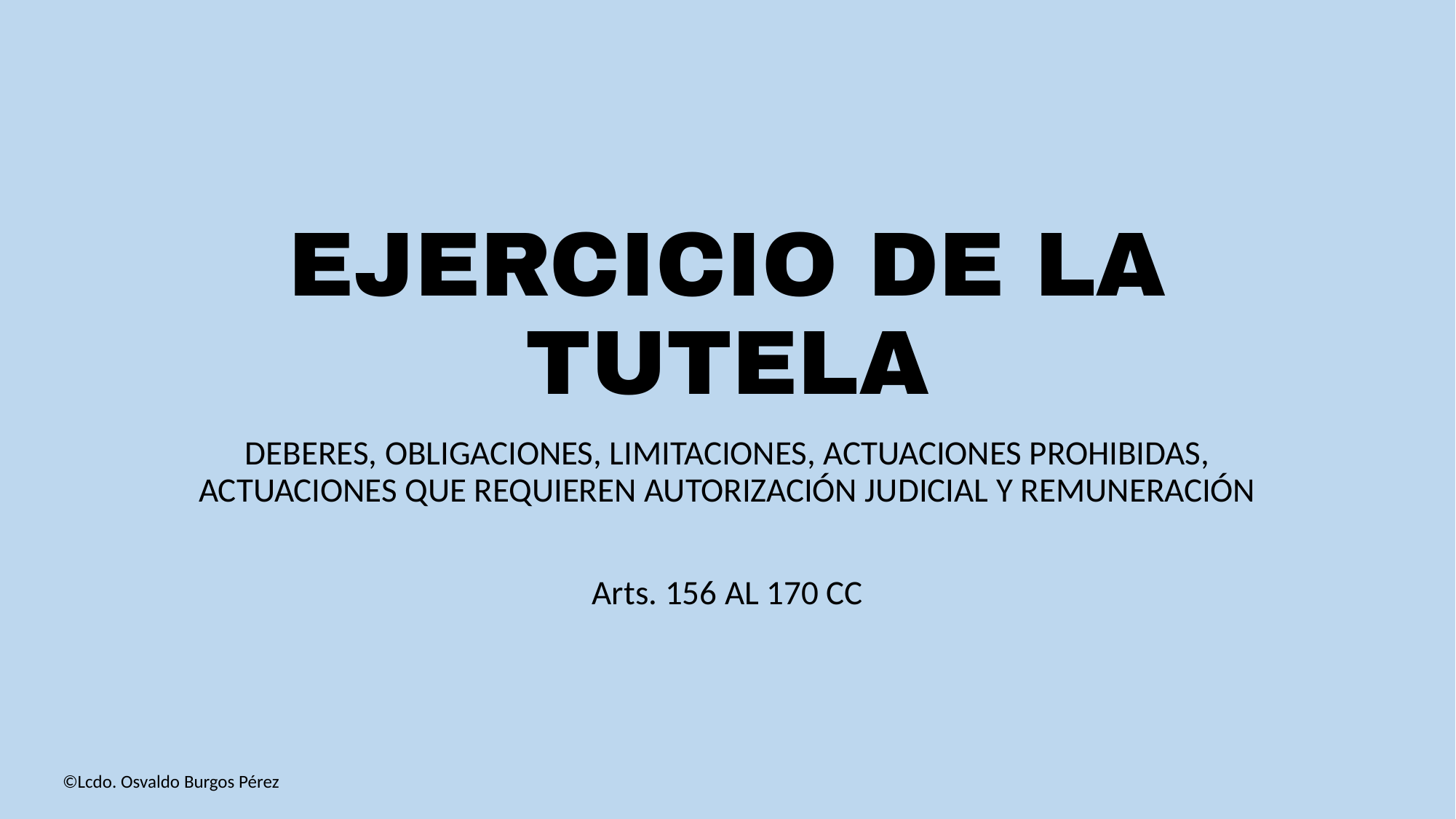

# EJERCICIO DE LA TUTELA
DEBERES, OBLIGACIONES, LIMITACIONES, ACTUACIONES PROHIBIDAS, ACTUACIONES QUE REQUIEREN AUTORIZACIÓN JUDICIAL Y REMUNERACIÓN

Arts. 156 AL 170 CC
©Lcdo. Osvaldo Burgos Pérez